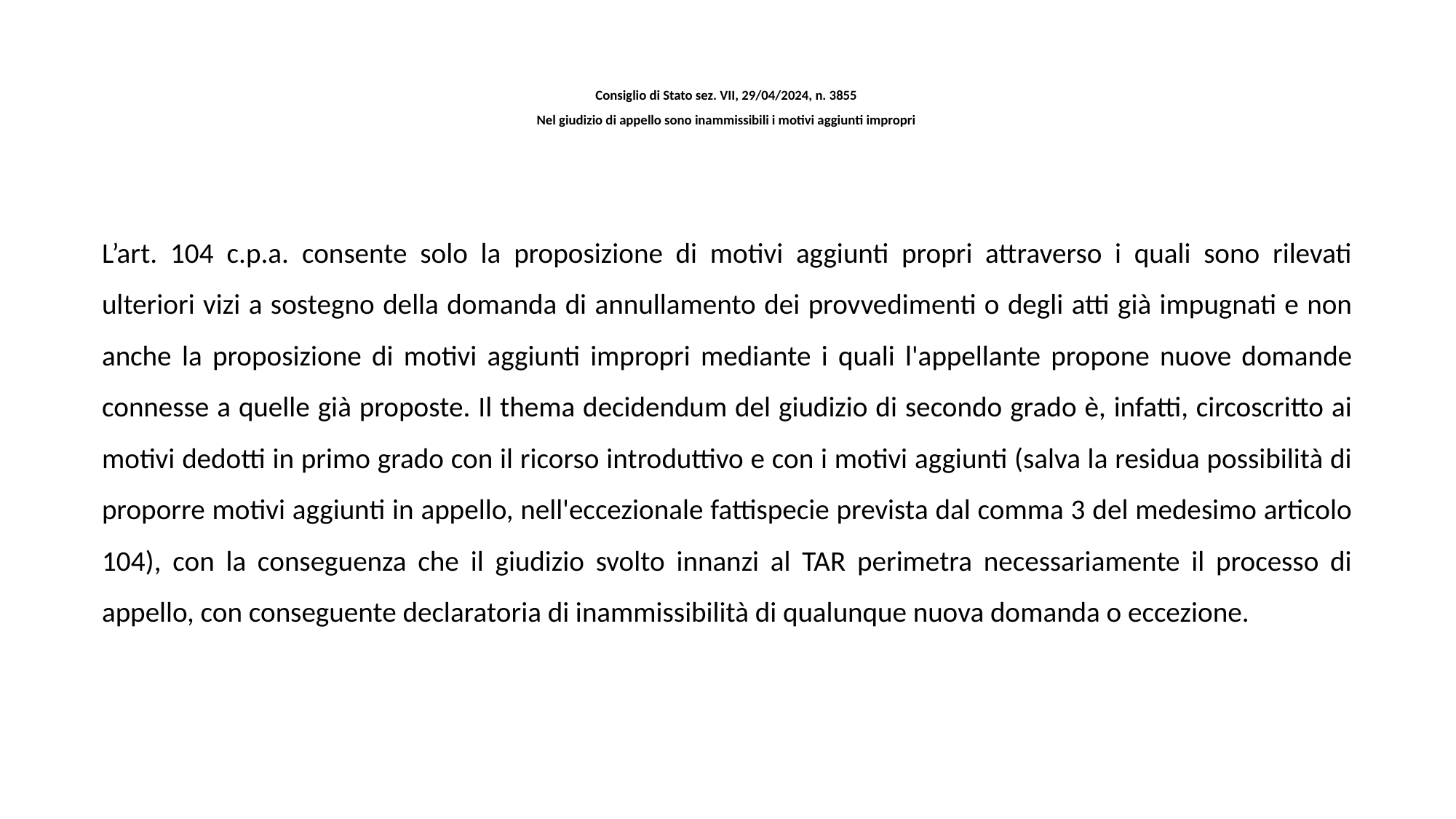

# Consiglio di Stato sez. VII, 29/04/2024, n. 3855 Nel giudizio di appello sono inammissibili i motivi aggiunti impropri
L’art. 104 c.p.a. consente solo la proposizione di motivi aggiunti propri attraverso i quali sono rilevati ulteriori vizi a sostegno della domanda di annullamento dei provvedimenti o degli atti già impugnati e non anche la proposizione di motivi aggiunti impropri mediante i quali l'appellante propone nuove domande connesse a quelle già proposte. Il thema decidendum del giudizio di secondo grado è, infatti, circoscritto ai motivi dedotti in primo grado con il ricorso introduttivo e con i motivi aggiunti (salva la residua possibilità di proporre motivi aggiunti in appello, nell'eccezionale fattispecie prevista dal comma 3 del medesimo articolo 104), con la conseguenza che il giudizio svolto innanzi al TAR perimetra necessariamente il processo di appello, con conseguente declaratoria di inammissibilità di qualunque nuova domanda o eccezione.